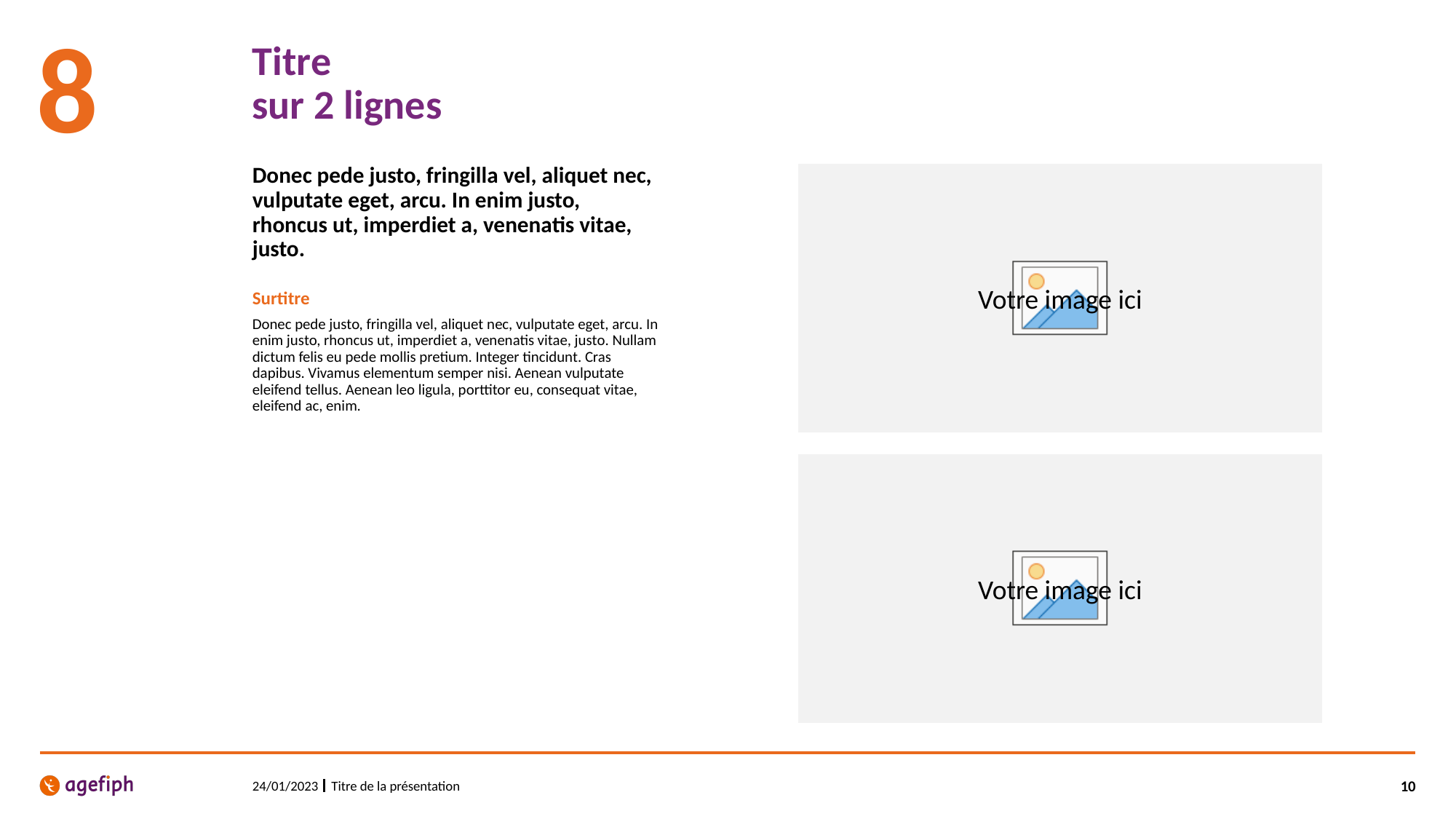

8
# Titre sur 2 lignes
Donec pede justo, fringilla vel, aliquet nec, vulputate eget, arcu. In enim justo, rhoncus ut, imperdiet a, venenatis vitae, justo.
Surtitre
Donec pede justo, fringilla vel, aliquet nec, vulputate eget, arcu. In enim justo, rhoncus ut, imperdiet a, venenatis vitae, justo. Nullam dictum felis eu pede mollis pretium. Integer tincidunt. Cras dapibus. Vivamus elementum semper nisi. Aenean vulputate eleifend tellus. Aenean leo ligula, porttitor eu, consequat vitae, eleifend ac, enim.

Titre de la présentation
10
24/01/2023